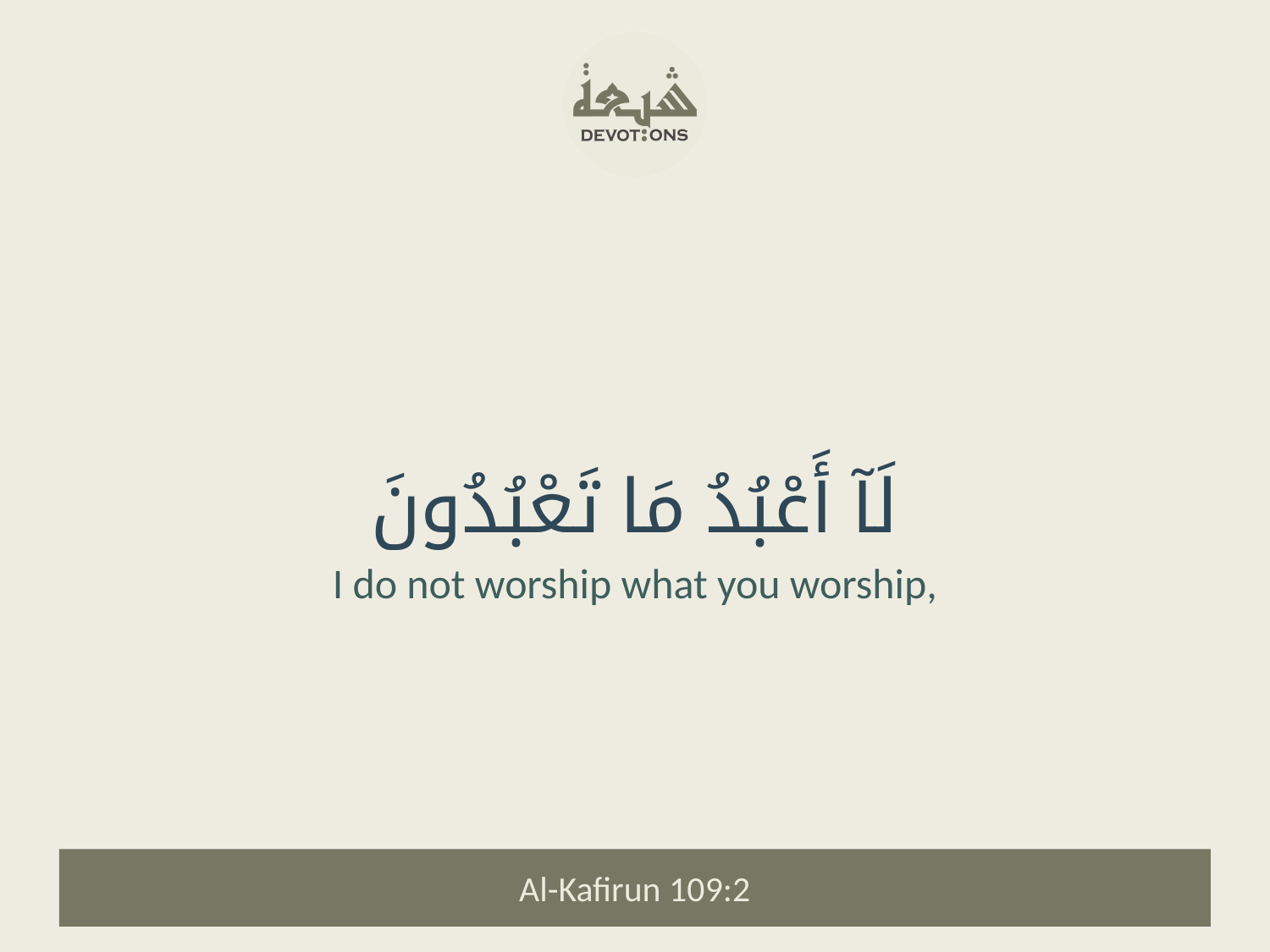

لَآ أَعْبُدُ مَا تَعْبُدُونَ
I do not worship what you worship,
Al-Kafirun 109:2